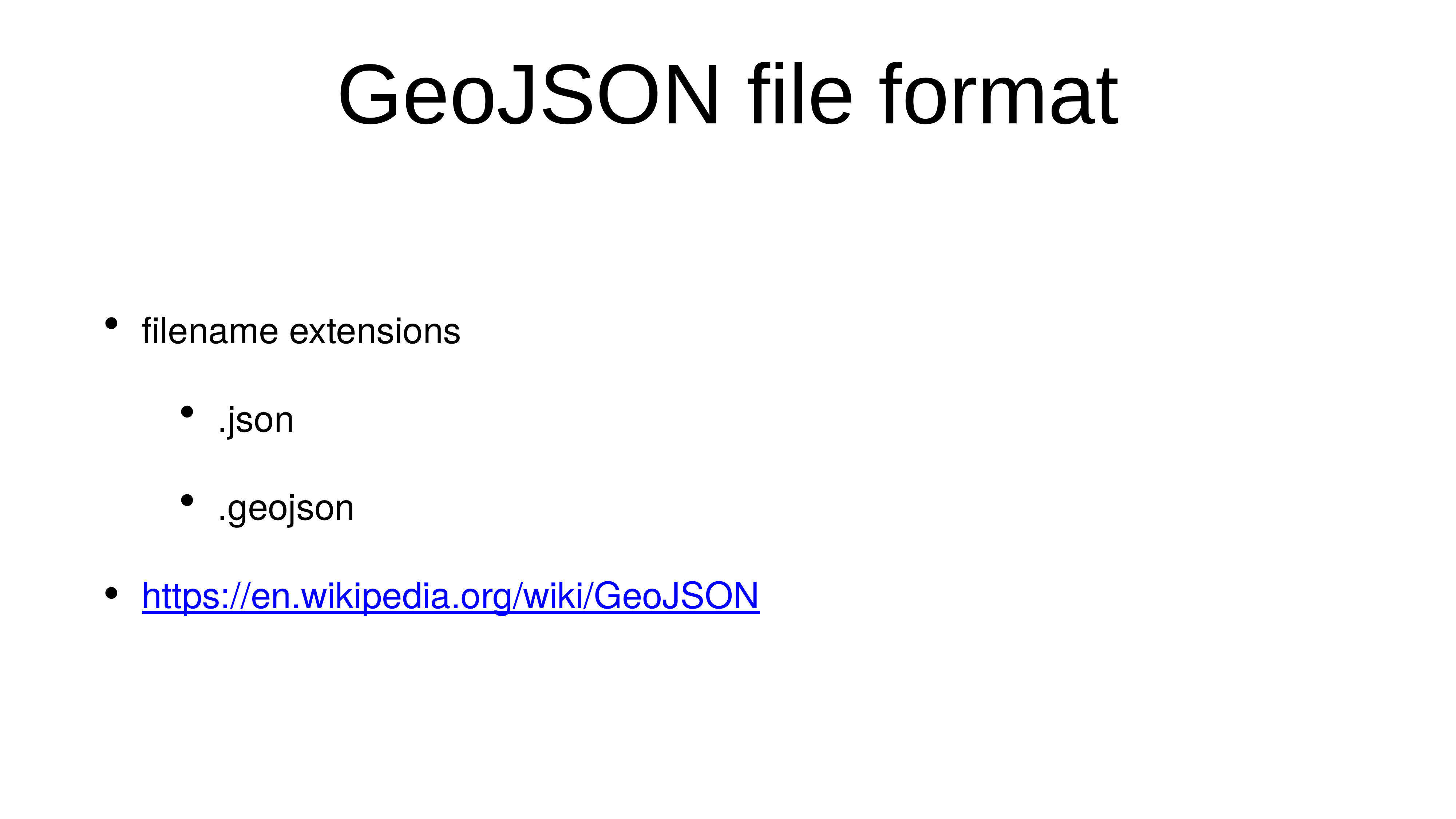

# GeoJSON file format
filename extensions
.json
.geojson
https://en.wikipedia.org/wiki/GeoJSON